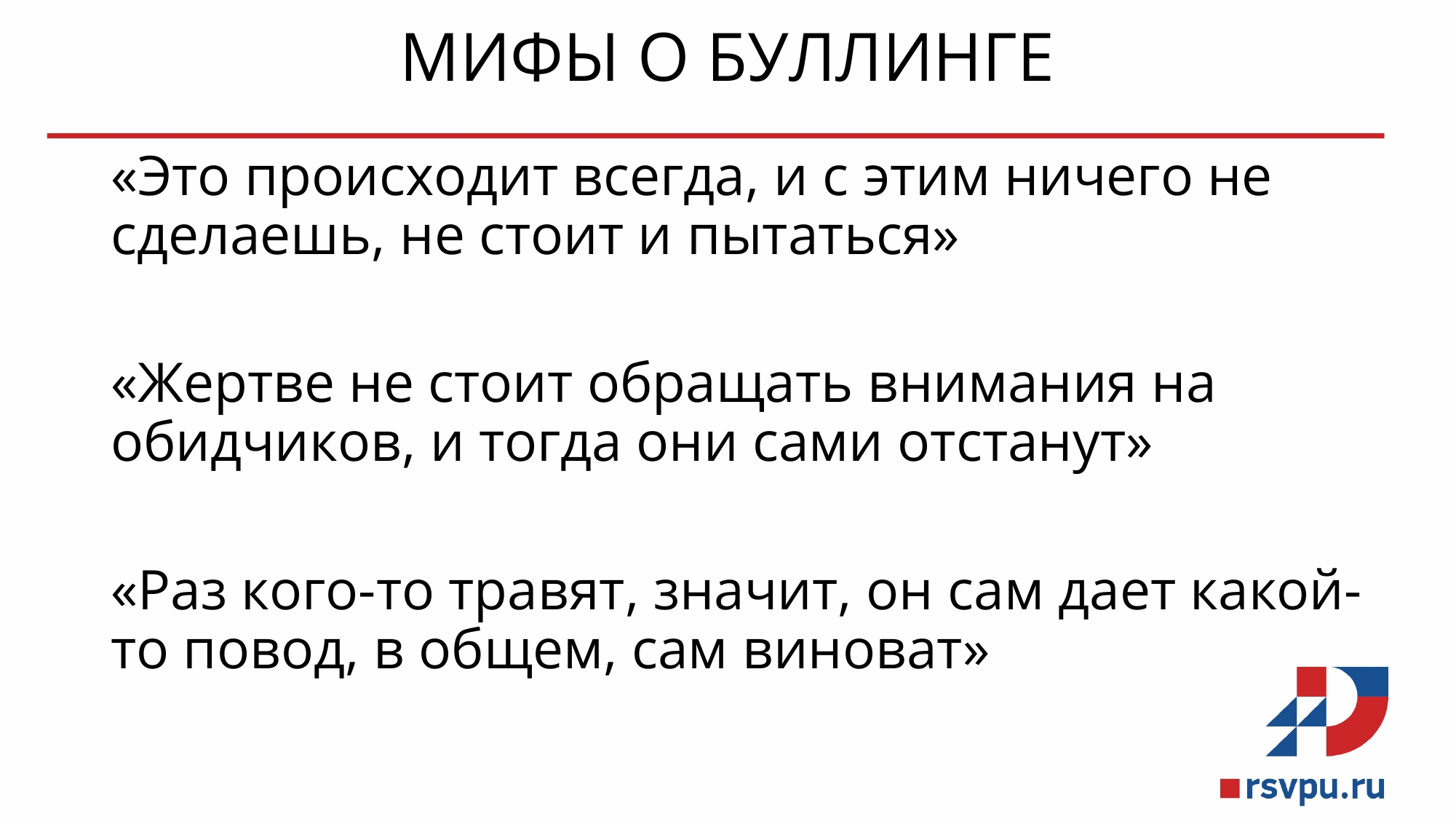

# МИФЫ О БУЛЛИНГЕ
«Это происходит всегда, и с этим ничего не сделаешь, не стоит и пытаться»

«Жертве не стоит обращать внимания на обидчиков, и тогда они сами отстанут»

«Раз кого-то травят, значит, он сам дает какой-то повод, в общем, сам виноват»